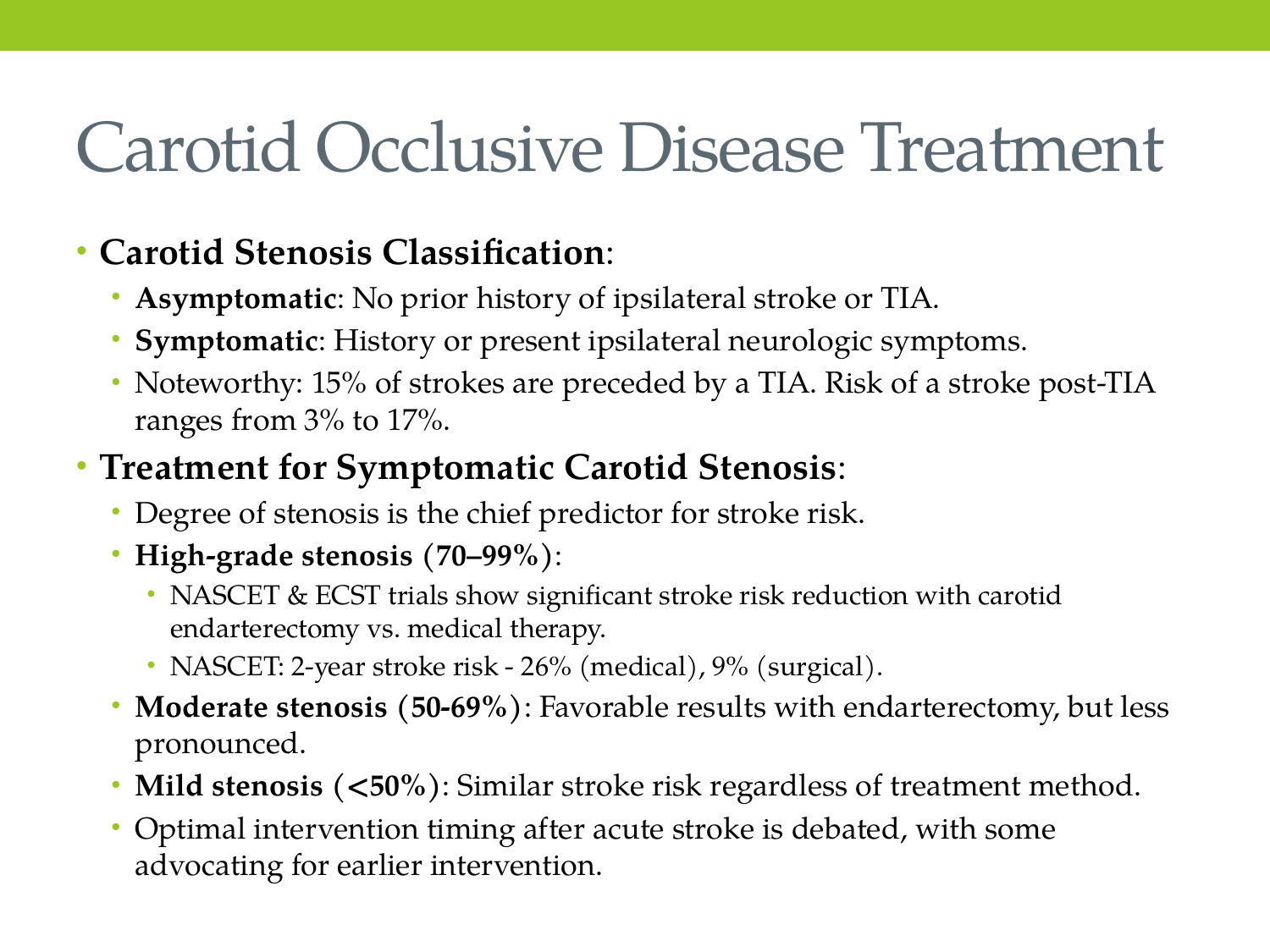

# Carotid Occlusive Disease Treatment
Carotid Stenosis Classification:
Asymptomatic: No prior history of ipsilateral stroke or TIA.
Symptomatic: History or present ipsilateral neurologic symptoms.
Noteworthy: 15% of strokes are preceded by a TIA. Risk of a stroke post-TIA ranges from 3% to 17%.
Treatment for Symptomatic Carotid Stenosis:
Degree of stenosis is the chief predictor for stroke risk.
High-grade stenosis (70–99%):
NASCET & ECST trials show significant stroke risk reduction with carotid endarterectomy vs. medical therapy.
NASCET: 2-year stroke risk - 26% (medical), 9% (surgical).
Moderate stenosis (50-69%): Favorable results with endarterectomy, but less pronounced.
Mild stenosis (<50%): Similar stroke risk regardless of treatment method.
Optimal intervention timing after acute stroke is debated, with some advocating for earlier intervention.